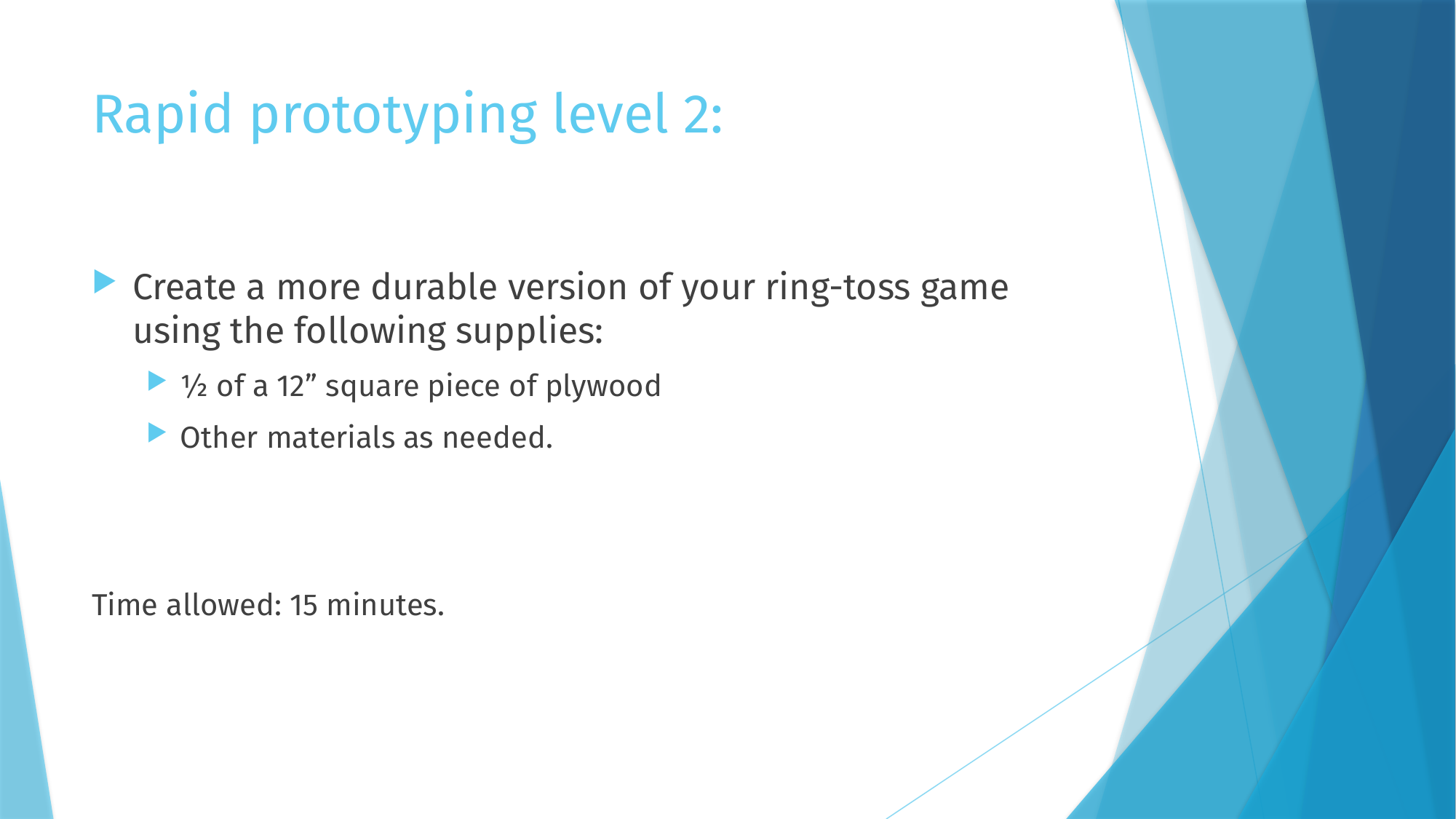

# Rapid prototyping level 2:
Create a more durable version of your ring-toss game using the following supplies:
½ of a 12” square piece of plywood
Other materials as needed.

Time allowed: 15 minutes.